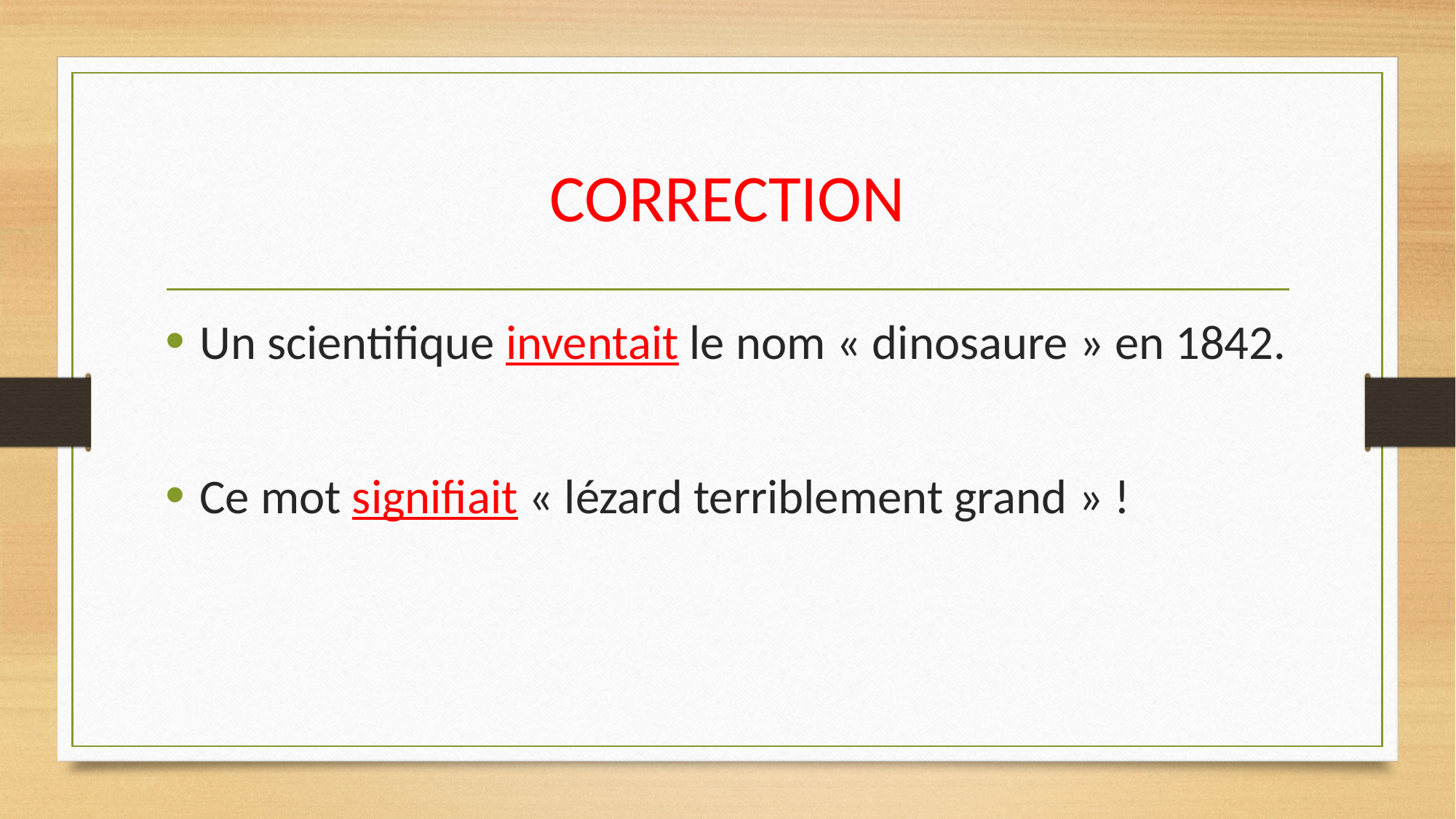

# CORRECTION
Un scientifique inventait le nom « dinosaure » en 1842.

Ce mot signifiait « lézard terriblement grand » !